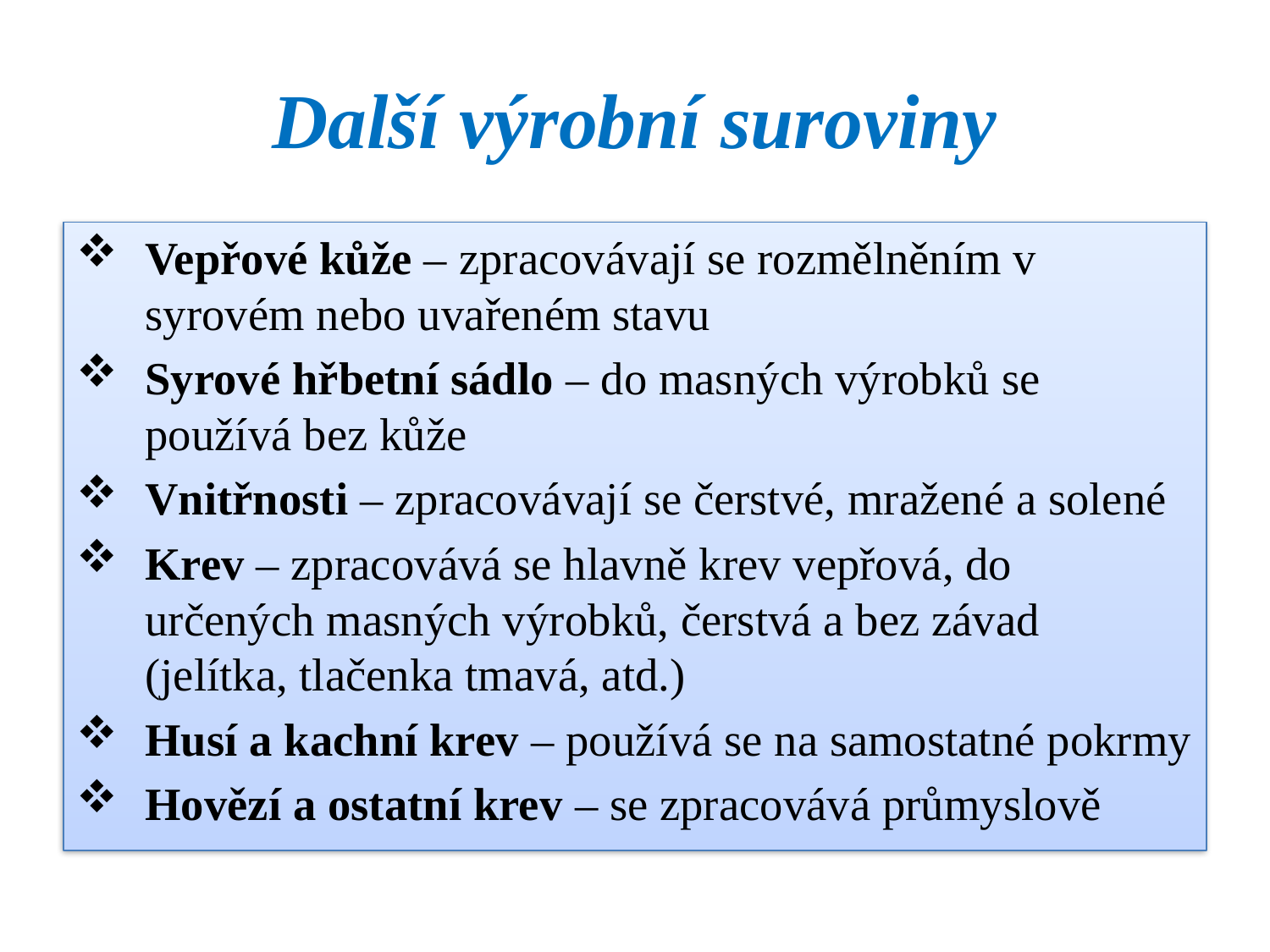

# Další výrobní suroviny
Vepřové kůže – zpracovávají se rozmělněním v syrovém nebo uvařeném stavu
Syrové hřbetní sádlo – do masných výrobků se používá bez kůže
Vnitřnosti – zpracovávají se čerstvé, mražené a solené
Krev – zpracovává se hlavně krev vepřová, do určených masných výrobků, čerstvá a bez závad (jelítka, tlačenka tmavá, atd.)
Husí a kachní krev – používá se na samostatné pokrmy
Hovězí a ostatní krev – se zpracovává průmyslově